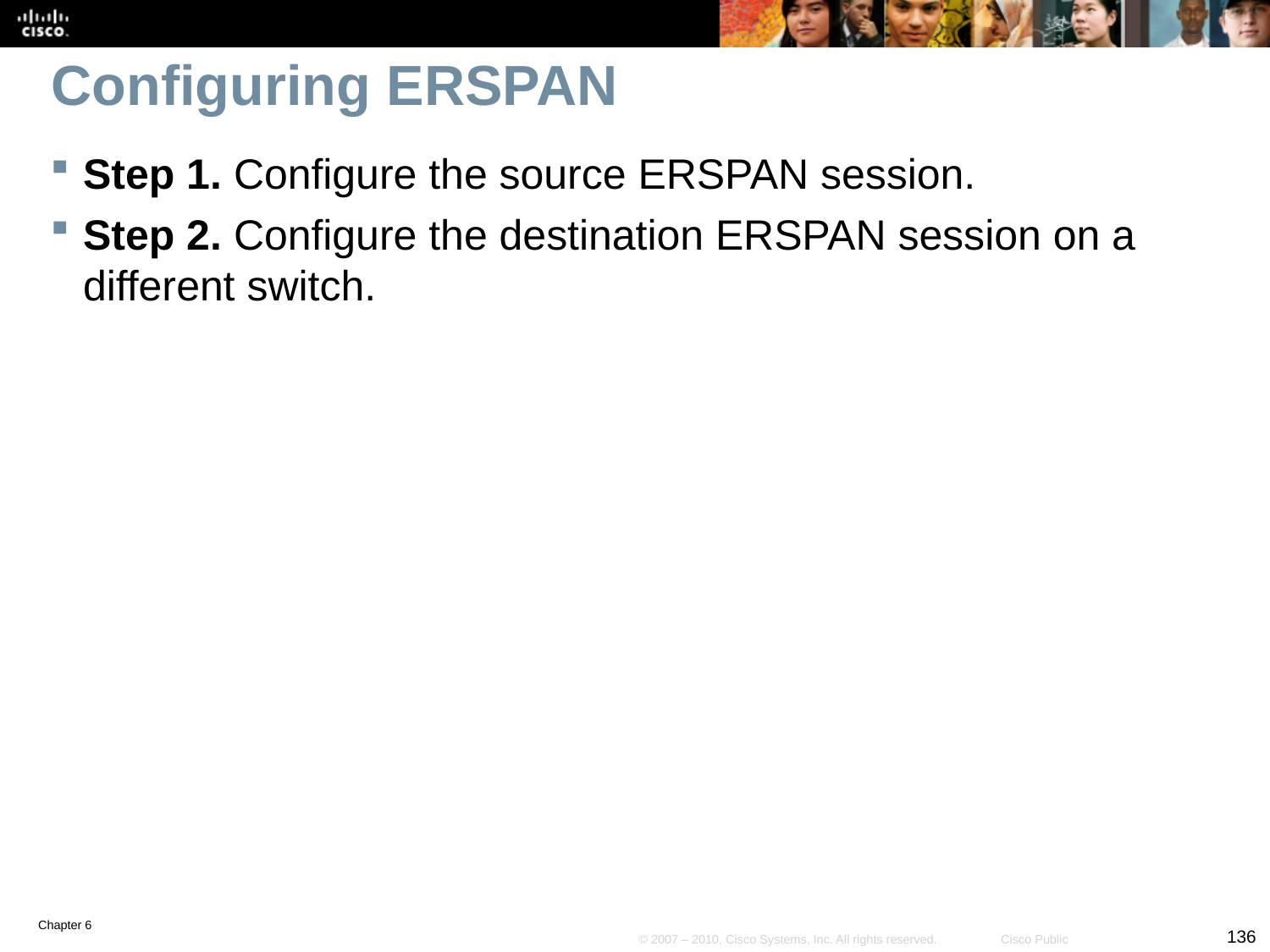

# Configuring ERSPAN
Step 1. Configure the source ERSPAN session.
Step 2. Configure the destination ERSPAN session on a different switch.